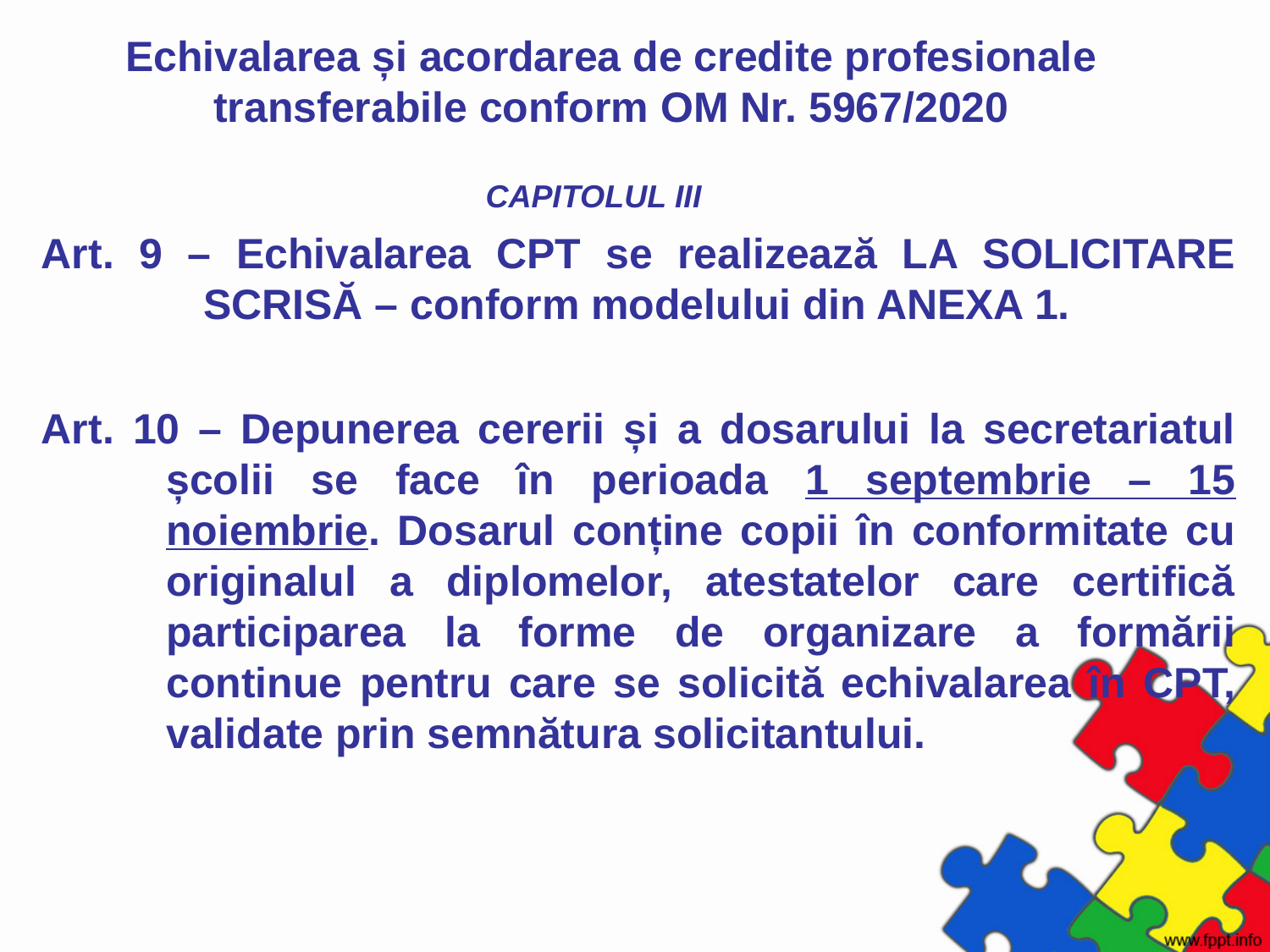

# Echivalarea și acordarea de credite profesionale transferabile conform OM Nr. 5967/2020
CAPITOLUL III
Art. 9 – Echivalarea CPT se realizează LA SOLICITARE SCRISĂ – conform modelului din ANEXA 1.

Art. 10 – Depunerea cererii și a dosarului la secretariatul școlii se face în perioada 1 septembrie – 15 noiembrie. Dosarul conține copii în conformitate cu originalul a diplomelor, atestatelor care certifică participarea la forme de organizare a formării continue pentru care se solicită echivalarea în CPT, validate prin semnătura solicitantului.